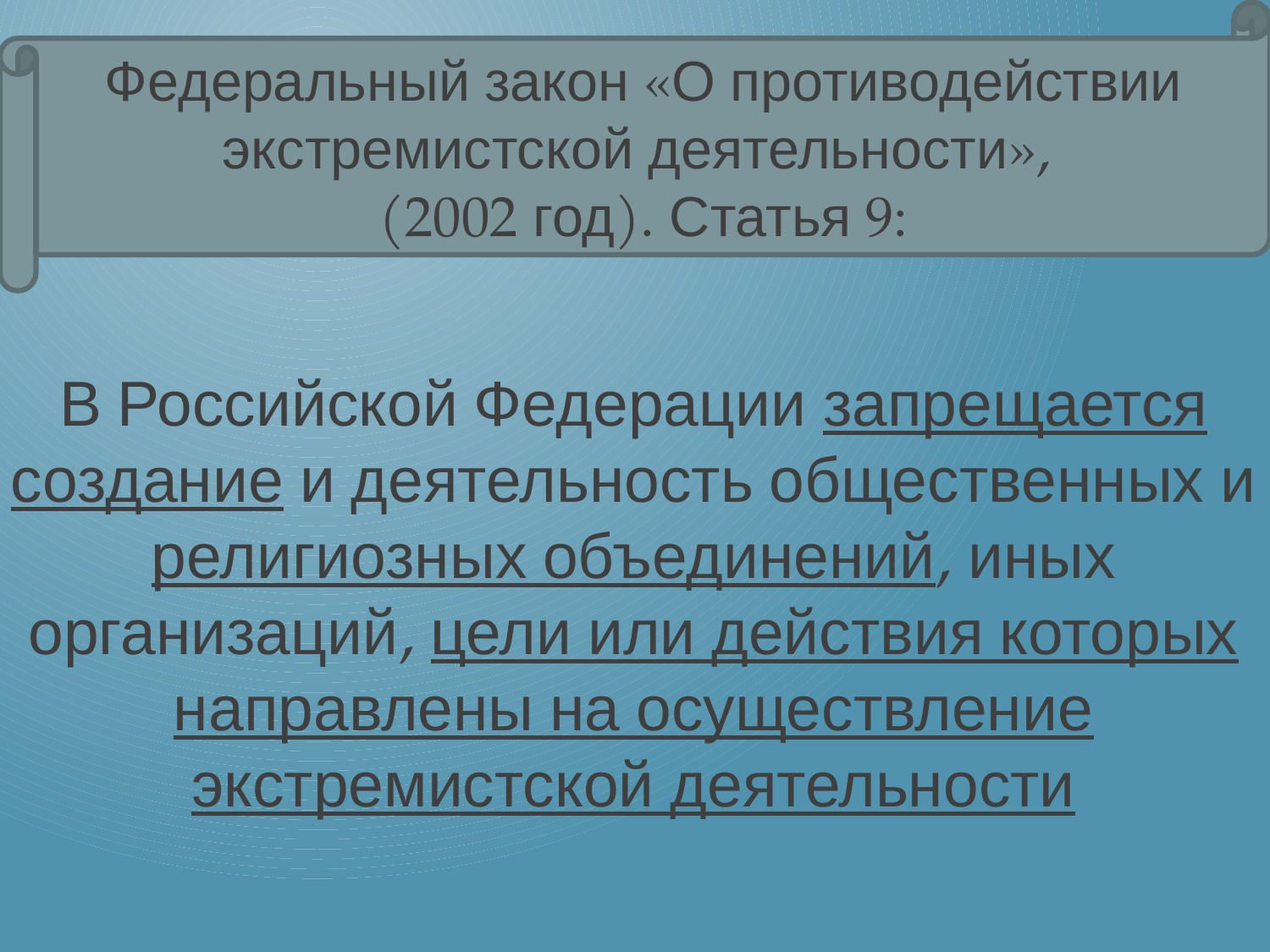

Федеральный закон «О противодействии экстремистской деятельности»,
(2002 год). Статья 9:
В Российской Федерации запрещается создание и деятельность общественных и религиозных объединений, иных организаций, цели или действия которых направлены на осуществление экстремистской деятельности